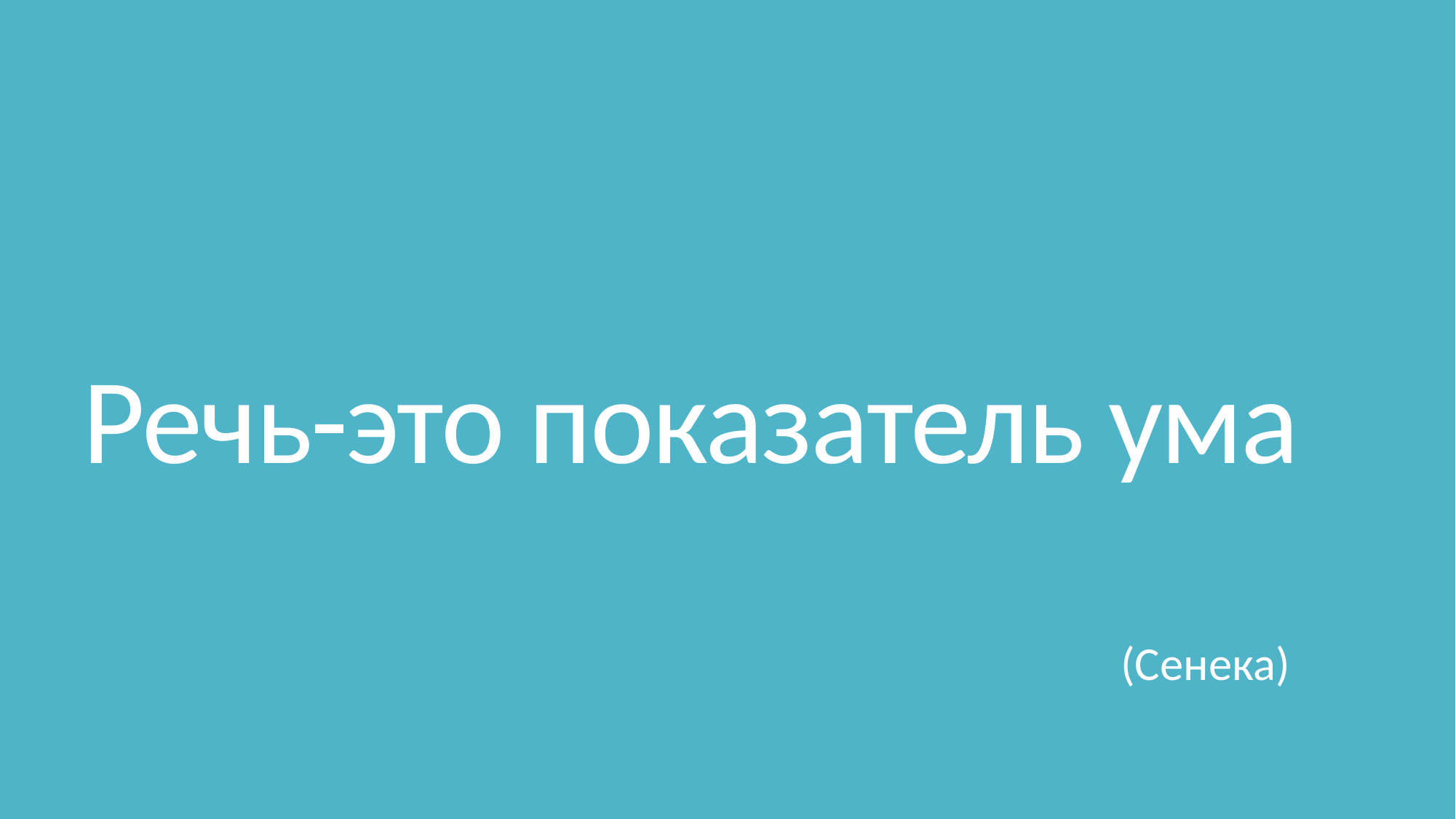

# Речь-это показатель ума

                                                                                                (Сенека)